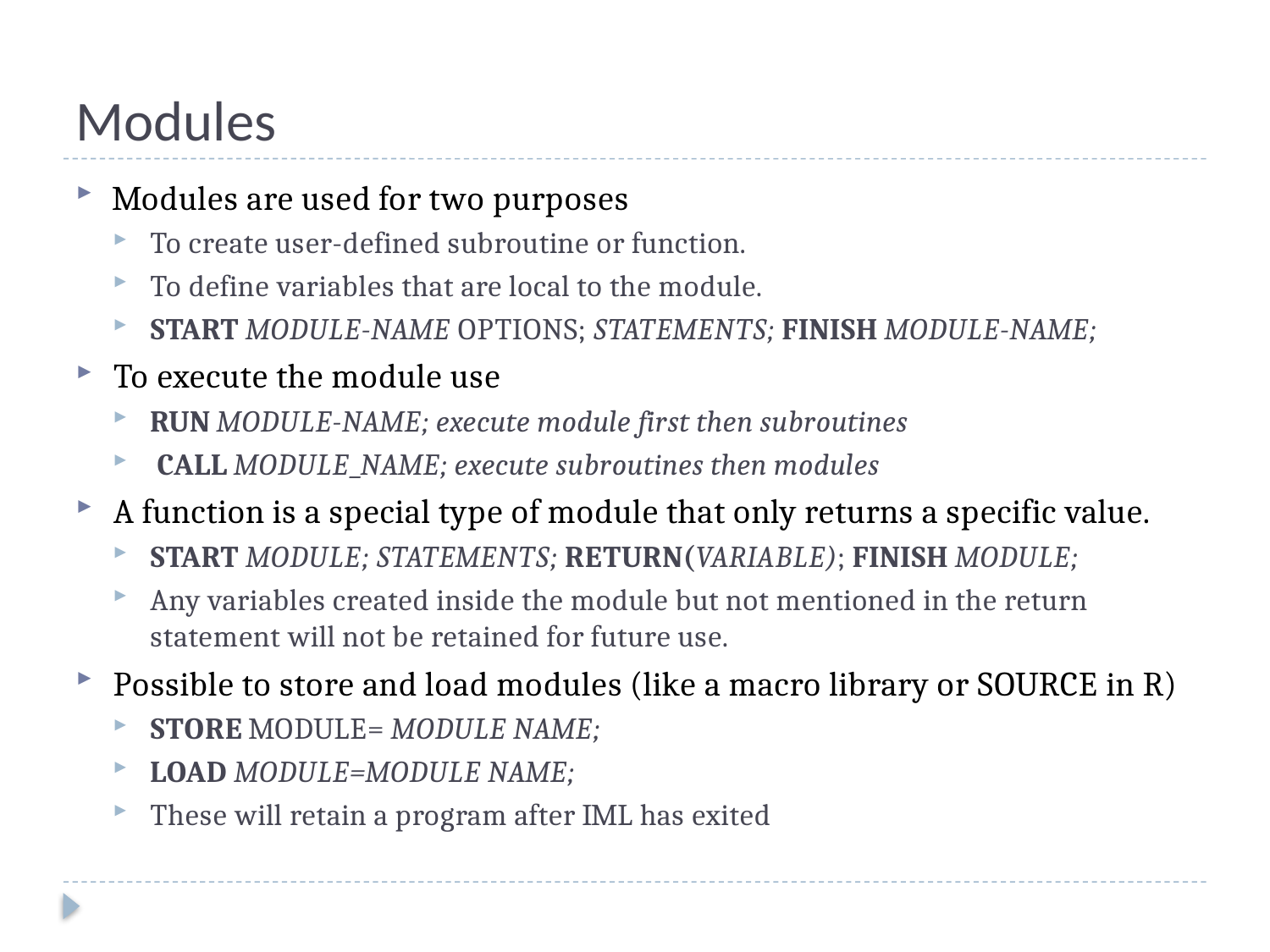

# Modules
Modules are used for two purposes
To create user-defined subroutine or function.
To define variables that are local to the module.
START MODULE-NAME OPTIONS; STATEMENTS; FINISH MODULE-NAME;
To execute the module use
RUN MODULE-NAME; execute module first then subroutines
 CALL MODULE_NAME; execute subroutines then modules
A function is a special type of module that only returns a specific value.
START MODULE; STATEMENTS; RETURN(VARIABLE); FINISH MODULE;
Any variables created inside the module but not mentioned in the return statement will not be retained for future use.
Possible to store and load modules (like a macro library or SOURCE in R)
STORE MODULE= MODULE NAME;
LOAD MODULE=MODULE NAME;
These will retain a program after IML has exited